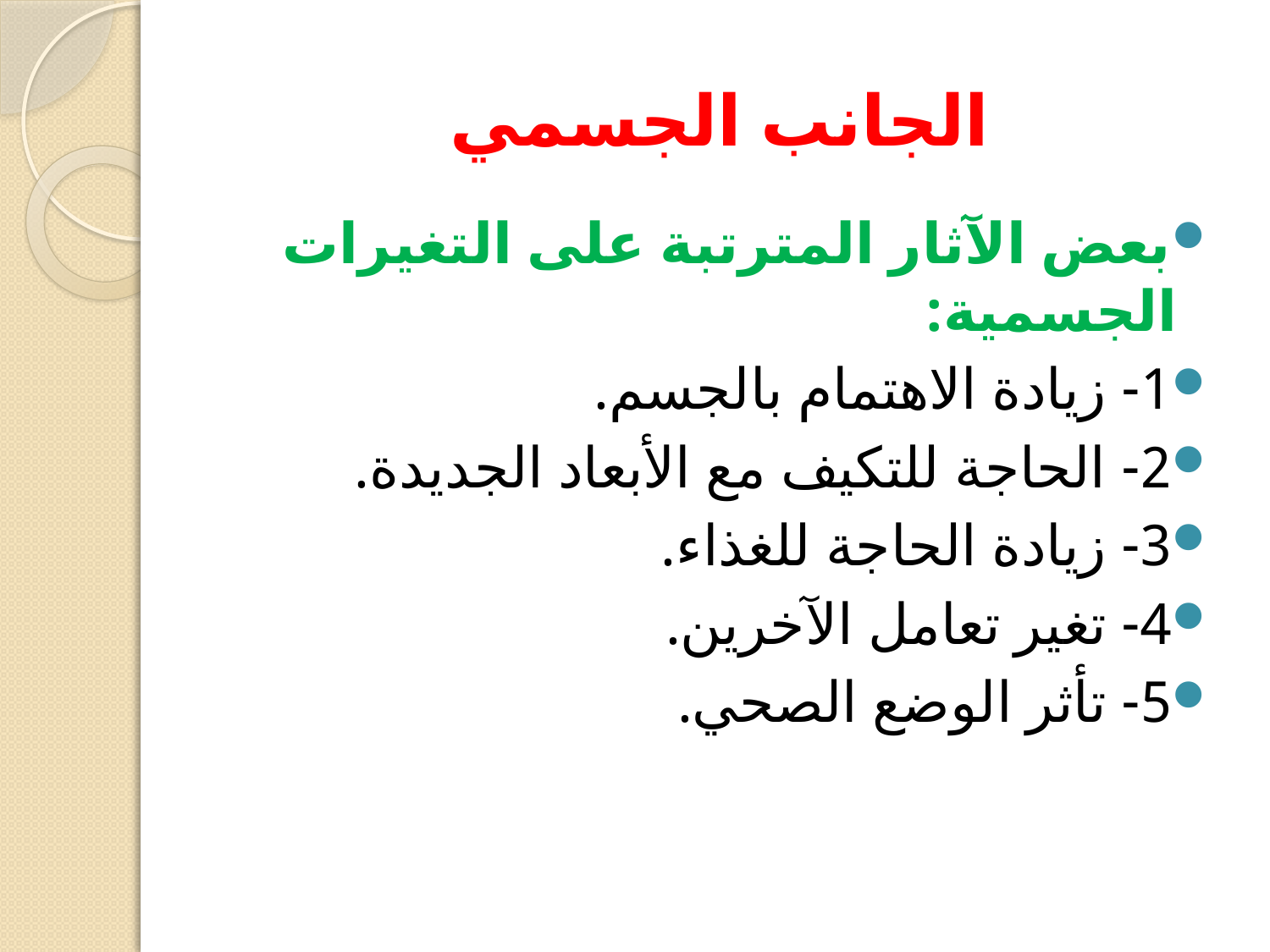

# الجانب الجسمي
بعض الآثار المترتبة على التغيرات الجسمية:
1- زيادة الاهتمام بالجسم.
2- الحاجة للتكيف مع الأبعاد الجديدة.
3- زيادة الحاجة للغذاء.
4- تغير تعامل الآخرين.
5- تأثر الوضع الصحي.